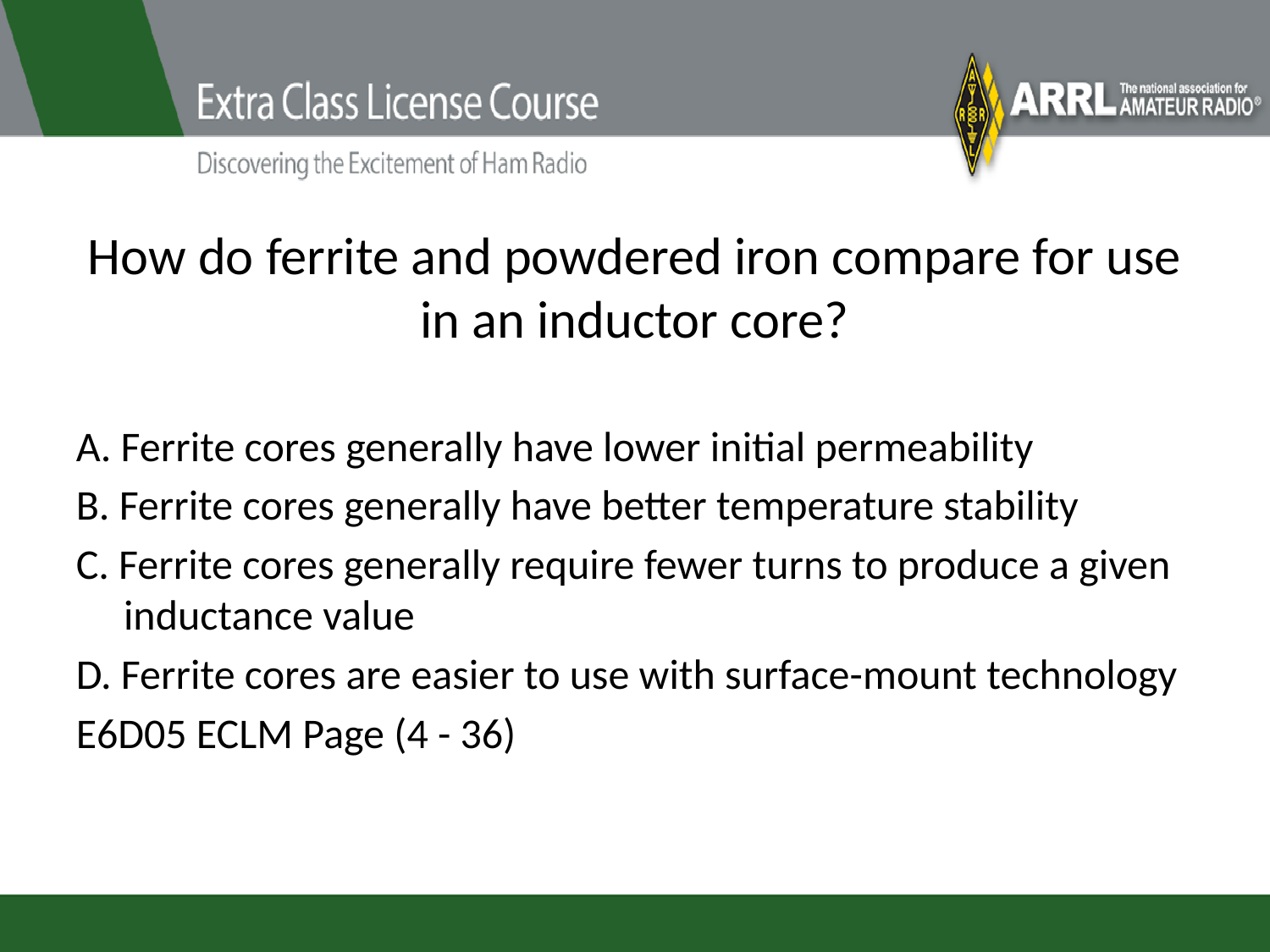

# How do ferrite and powdered iron compare for use in an inductor core?
A. Ferrite cores generally have lower initial permeability
B. Ferrite cores generally have better temperature stability
C. Ferrite cores generally require fewer turns to produce a given inductance value
D. Ferrite cores are easier to use with surface-mount technology
E6D05 ECLM Page (4 - 36)